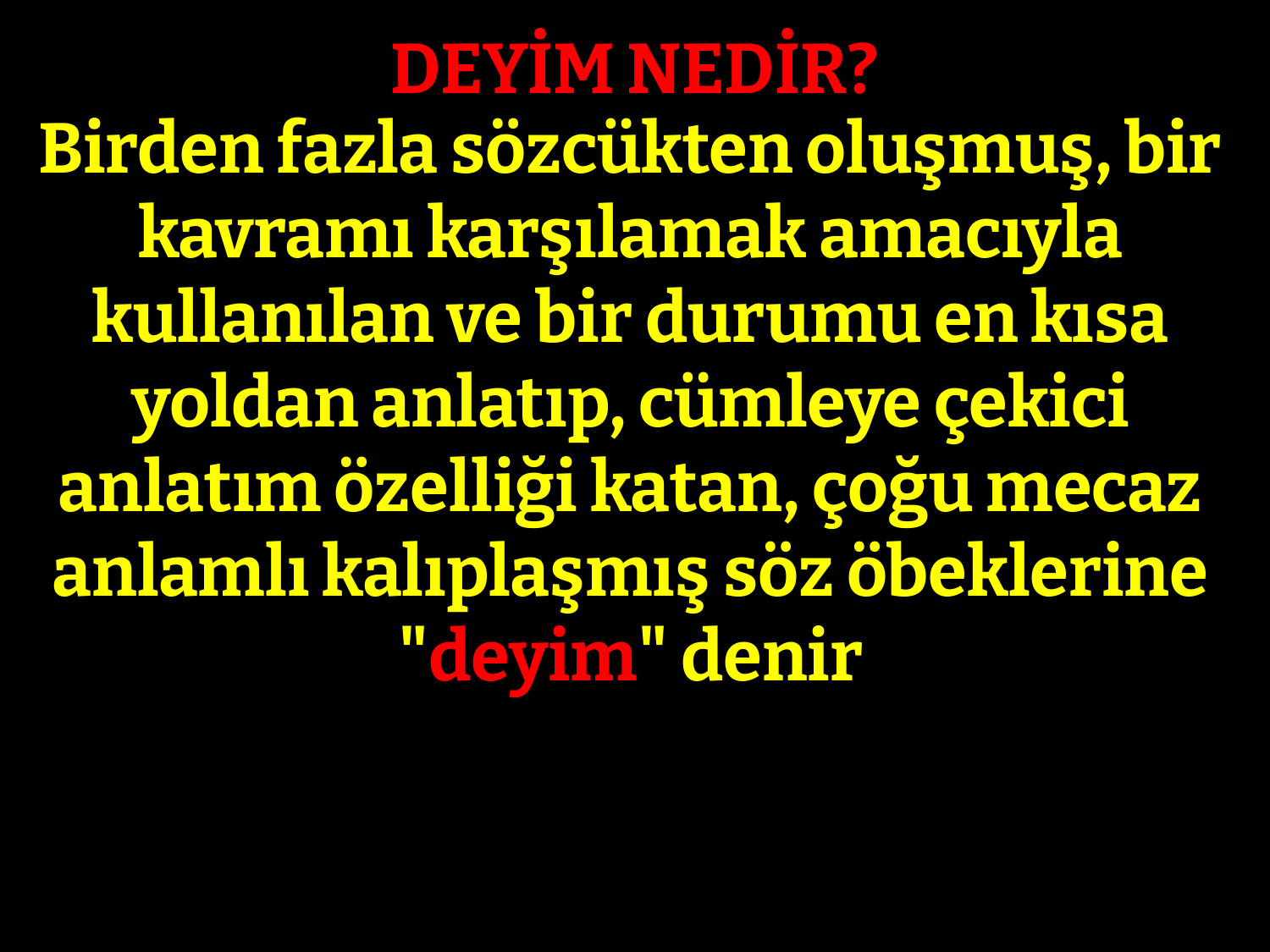

DEYİM NEDİR?
Birden fazla sözcükten oluşmuş, bir kavramı karşılamak amacıyla kullanılan ve bir durumu en kısa yoldan anlatıp, cümleye çekici anlatım özelliği katan, çoğu mecaz anlamlı kalıplaşmış söz öbeklerine "deyim" denir
#